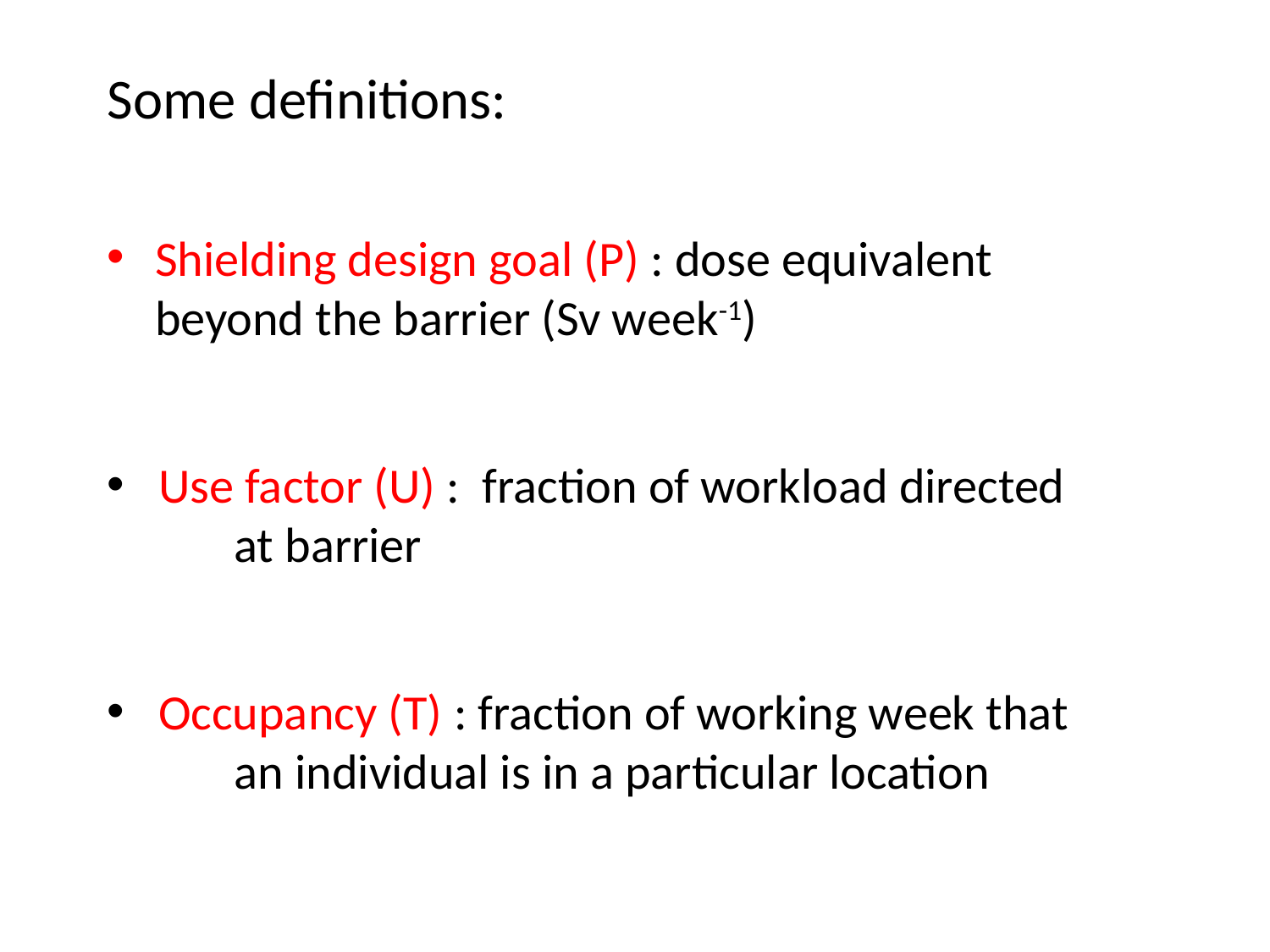

Some definitions:

Shielding design goal (P) : dose equivalent 	beyond the barrier (Sv week-1)

   Use factor (U) :  fraction of workload directed  	at barrier

   Occupancy (T) : fraction of working week that 	an individual is in a particular location